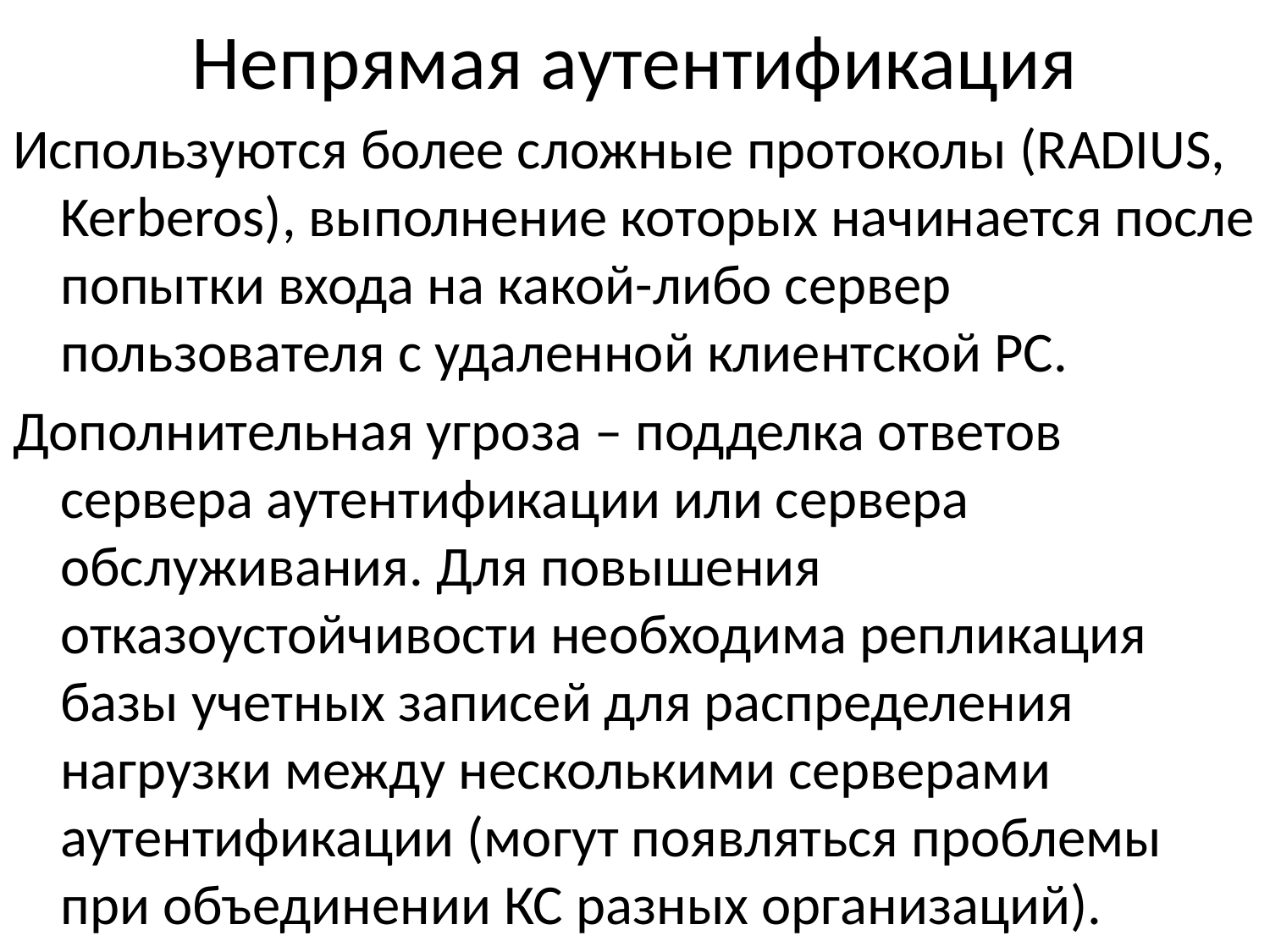

# Непрямая аутентификация
Используются более сложные протоколы (RADIUS, Kerberos), выполнение которых начинается после попытки входа на какой-либо сервер пользователя с удаленной клиентской РС.
Дополнительная угроза – подделка ответов сервера аутентификации или сервера обслуживания. Для повышения отказоустойчивости необходима репликация базы учетных записей для распределения нагрузки между несколькими серверами аутентификации (могут появляться проблемы при объединении КС разных организаций).